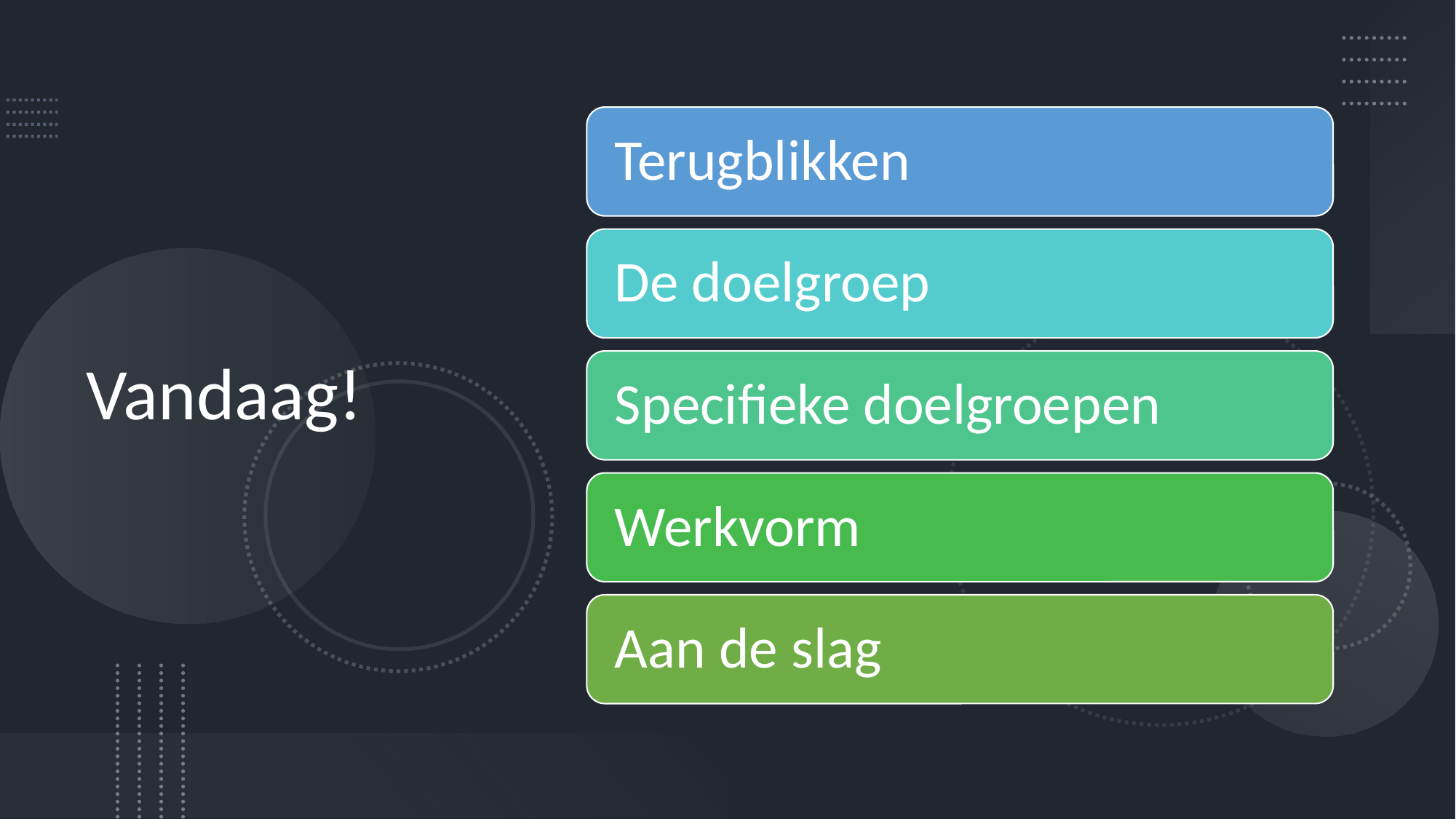

# Vandaag!
Terugblikken
De doelgroep
Specifieke doelgroepen
Werkvorm
Aan de slag